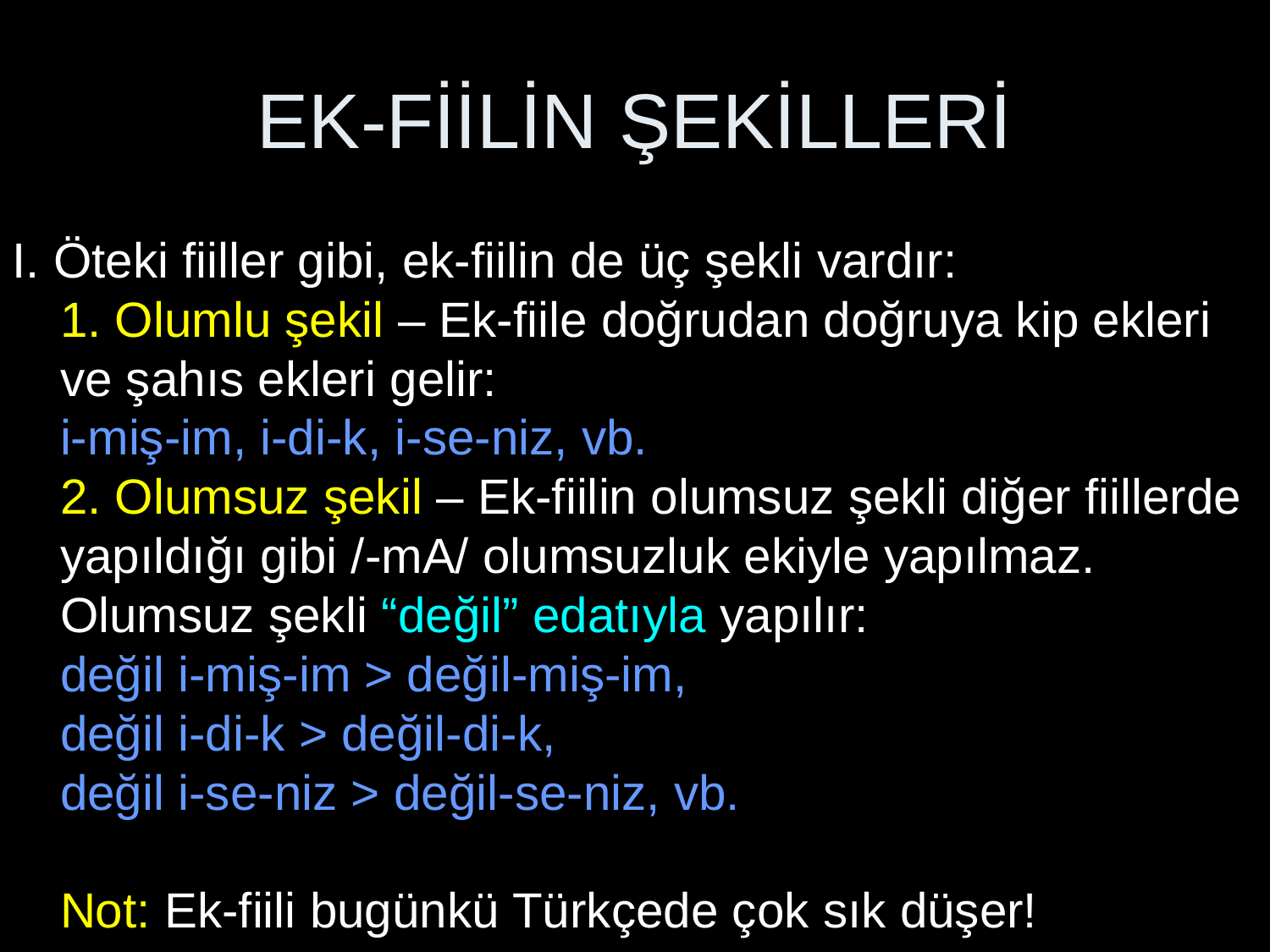

# EK-FİİLİN ŞEKİLLERİ
I. Öteki fiiller gibi, ek-fiilin de üç şekli vardır:
1. Olumlu şekil – Ek-fiile doğrudan doğruya kip ekleri ve şahıs ekleri gelir:
i-miş-im, i-di-k, i-se-niz, vb.
2. Olumsuz şekil – Ek-fiilin olumsuz şekli diğer fiillerde yapıldığı gibi /-mA/ olumsuzluk ekiyle yapılmaz. Olumsuz şekli “değil” edatıyla yapılır:
değil i-miş-im > değil-miş-im,
değil i-di-k > değil-di-k,
değil i-se-niz > değil-se-niz, vb.
Not: Ek-fiili bugünkü Türkçede çok sık düşer!